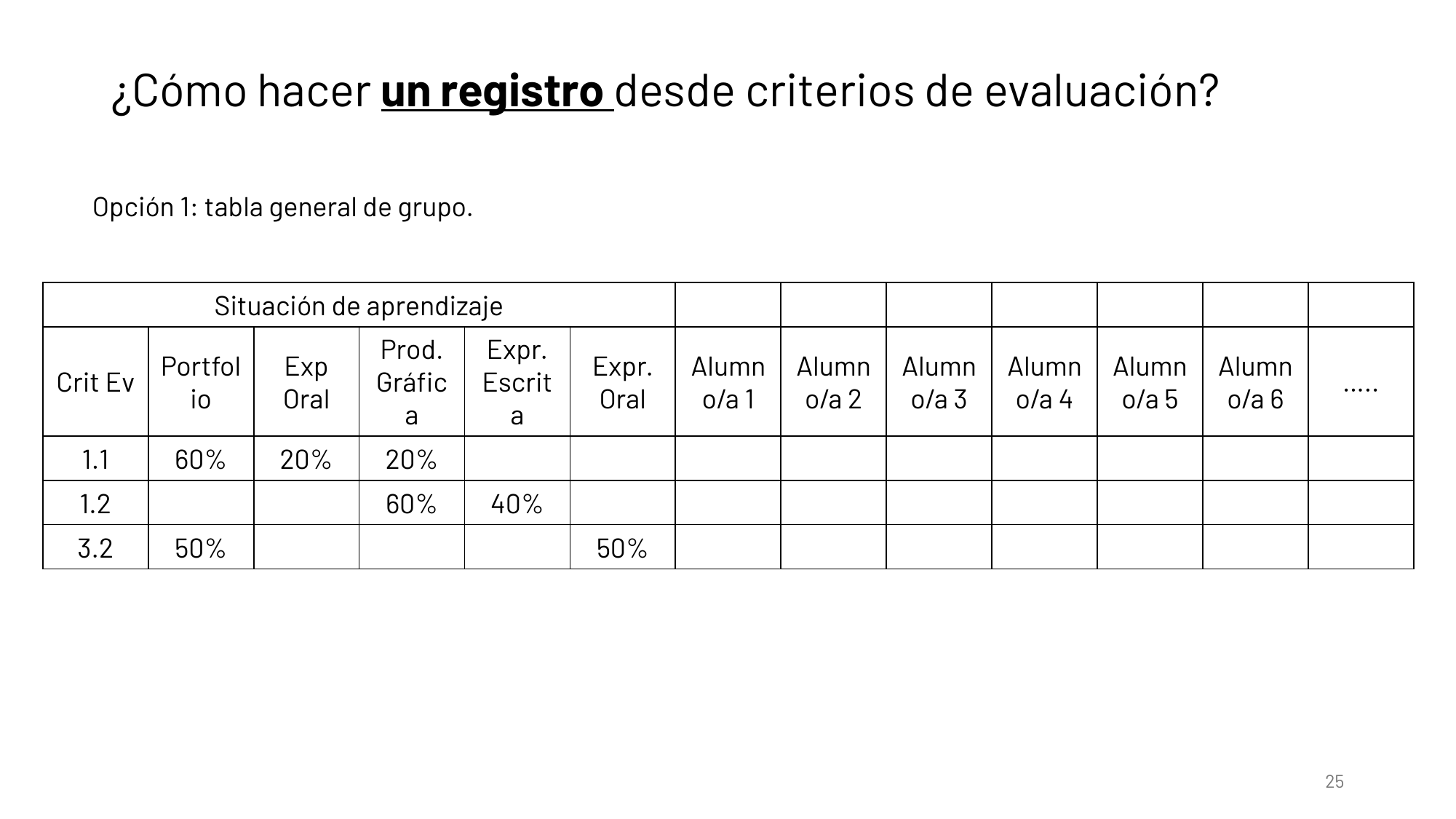

# ¿Cómo hacer un registro desde criterios de evaluación?
Opción 1: tabla general de grupo.
| Situación de aprendizaje |  |  |  |  |  |  |  |  |  |  |  |  |
| --- | --- | --- | --- | --- | --- | --- | --- | --- | --- | --- | --- | --- |
| Crit Ev | Portfolio | Exp Oral | Prod. Gráfica | Expr. Escrita | Expr. Oral | Alumno/a 1 | Alumno/a 2 | Alumno/a 3 | Alumno/a 4 | Alumno/a 5 | Alumno/a 6 | ….. |
| 1.1 | 60% | 20% | 20% |  |  |  |  |  |  |  |  |  |
| 1.2 |  |  | 60% | 40% |  |  |  |  |  |  |  |  |
| 3.2 | 50% |  |  |  | 50% |  |  |  |  |  |  |  |
25